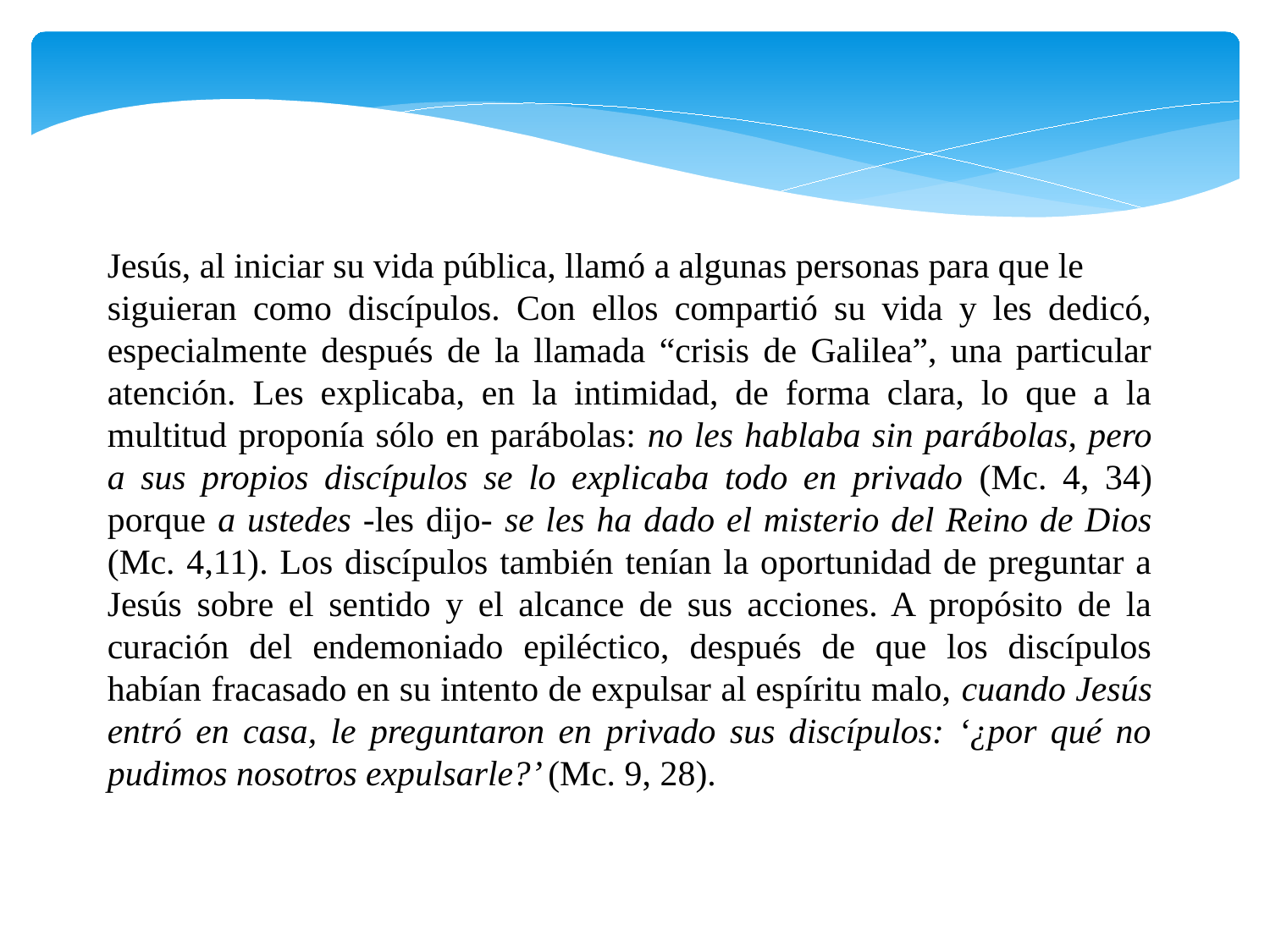

Jesús, al iniciar su vida pública, llamó a algunas personas para que le
siguieran como discípulos. Con ellos compartió su vida y les dedicó, especialmente después de la llamada “crisis de Galilea”, una particular atención. Les explicaba, en la intimidad, de forma clara, lo que a la multitud proponía sólo en parábolas: no les hablaba sin parábolas, pero a sus propios discípulos se lo explicaba todo en privado (Mc. 4, 34) porque a ustedes -les dijo- se les ha dado el misterio del Reino de Dios (Mc. 4,11). Los discípulos también tenían la oportunidad de preguntar a Jesús sobre el sentido y el alcance de sus acciones. A propósito de la curación del endemoniado epiléctico, después de que los discípulos habían fracasado en su intento de expulsar al espíritu malo, cuando Jesús entró en casa, le preguntaron en privado sus discípulos: ‘¿por qué no pudimos nosotros expulsarle?’ (Mc. 9, 28).